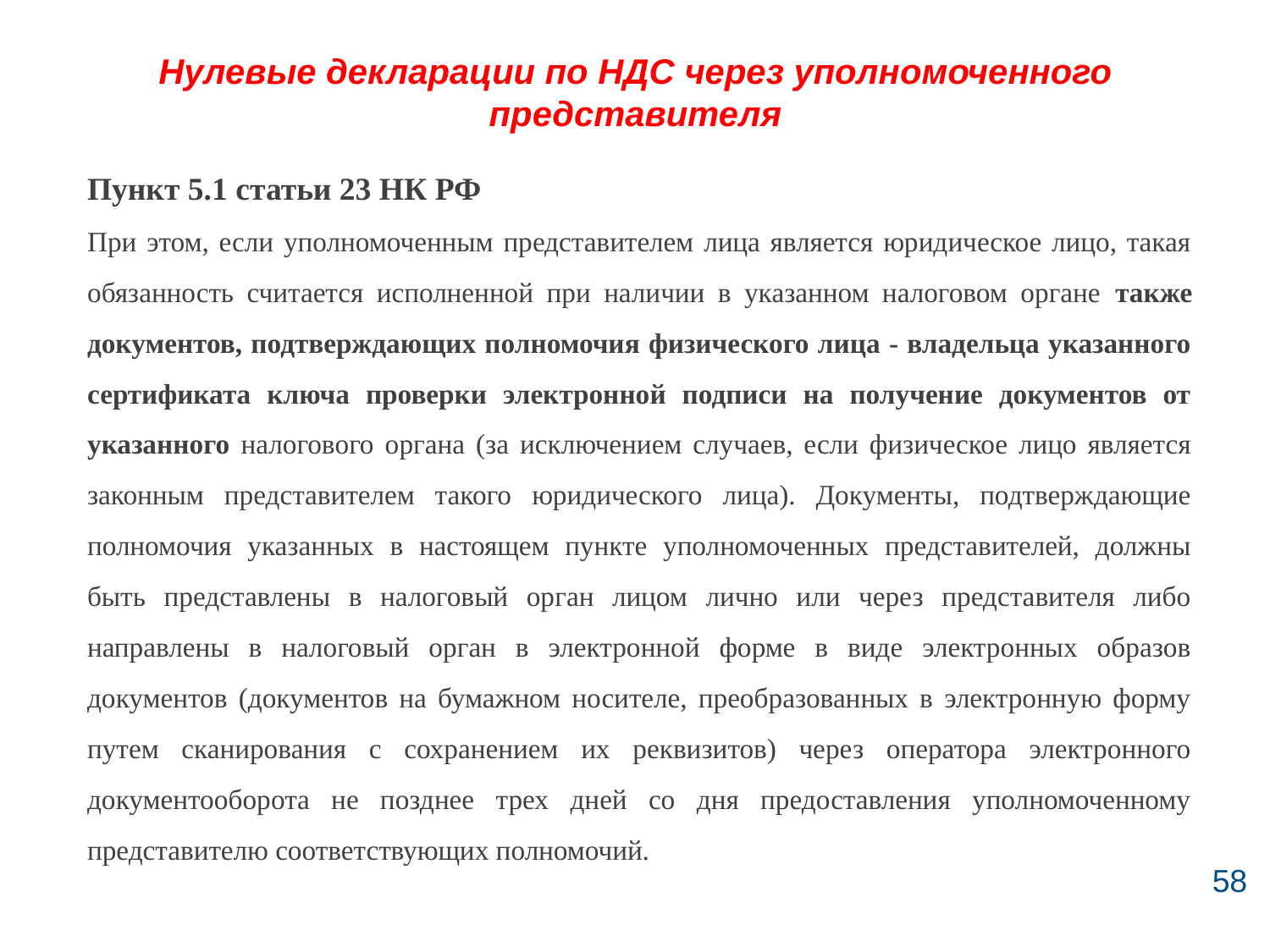

# Нулевые декларации по НДС через уполномоченного представителя
Пункт 5.1 статьи 23 НК РФ
При этом, если уполномоченным представителем лица является юридическое лицо, такая обязанность считается исполненной при наличии в указанном налоговом органе также документов, подтверждающих полномочия физического лица - владельца указанного сертификата ключа проверки электронной подписи на получение документов от указанного налогового органа (за исключением случаев, если физическое лицо является законным представителем такого юридического лица). Документы, подтверждающие полномочия указанных в настоящем пункте уполномоченных представителей, должны быть представлены в налоговый орган лицом лично или через представителя либо направлены в налоговый орган в электронной форме в виде электронных образов документов (документов на бумажном носителе, преобразованных в электронную форму путем сканирования с сохранением их реквизитов) через оператора электронного документооборота не позднее трех дней со дня предоставления уполномоченному представителю соответствующих полномочий.